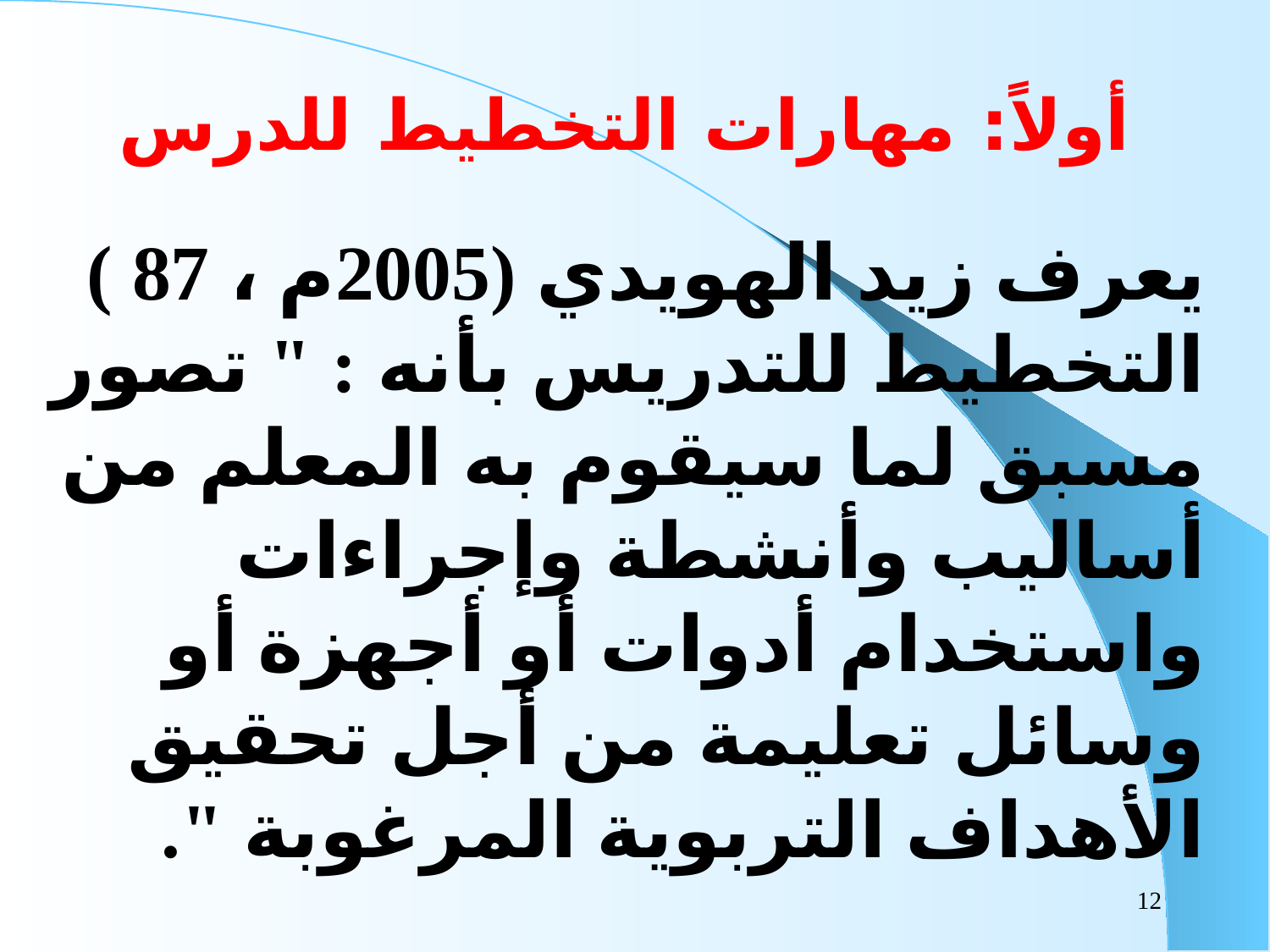

أولاً: مهارات التخطيط للدرس

يعرف زيد الهويدي (2005م ، 87 ) التخطيط للتدريس بأنه : " تصور مسبق لما سيقوم به المعلم من أساليب وأنشطة وإجراءات واستخدام أدوات أو أجهزة أو وسائل تعليمة من أجل تحقيق الأهداف التربوية المرغوبة ".

12